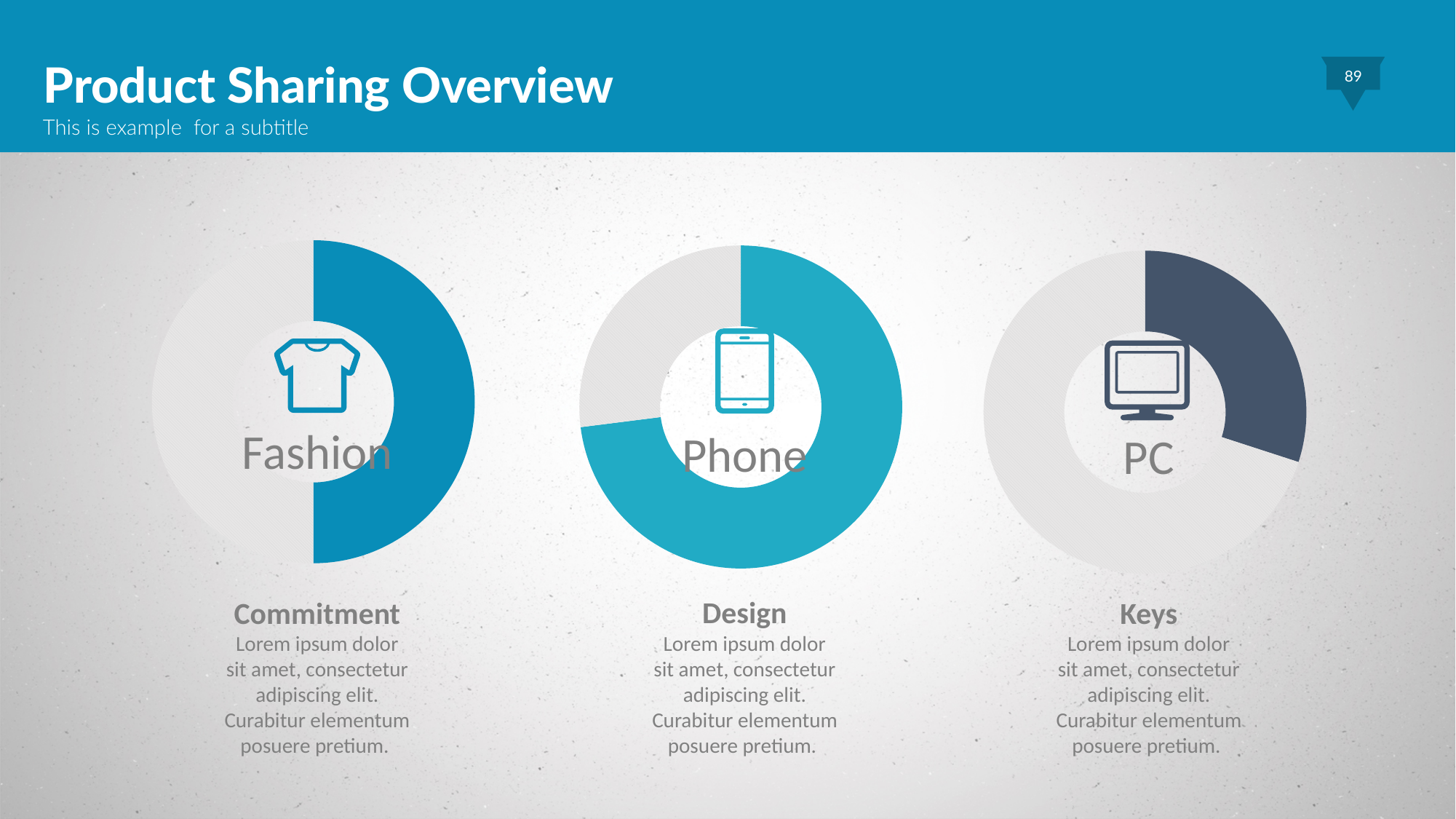

Product Sharing Overview
This is example  for a subtitle

89

### Chart

| Category | Column1 |
|---|---|
|  | 50.0 |
|  | 50.0 |
Fashion

### Chart

| Category | Column1 |
|---|---|
|  | 73.0 |
|  | 27.0 |
Phone

### Chart

| Category | Column1 |
|---|---|
|  | 30.0 |
|  | 70.0 |
PC

Design
Lorem ipsum dolor sit amet, consectetur adipiscing elit. Curabitur elementum posuere pretium.
Commitment
Lorem ipsum dolor sit amet, consectetur adipiscing elit. Curabitur elementum posuere pretium.
Keys
Lorem ipsum dolor sit amet, consectetur adipiscing elit. Curabitur elementum posuere pretium.